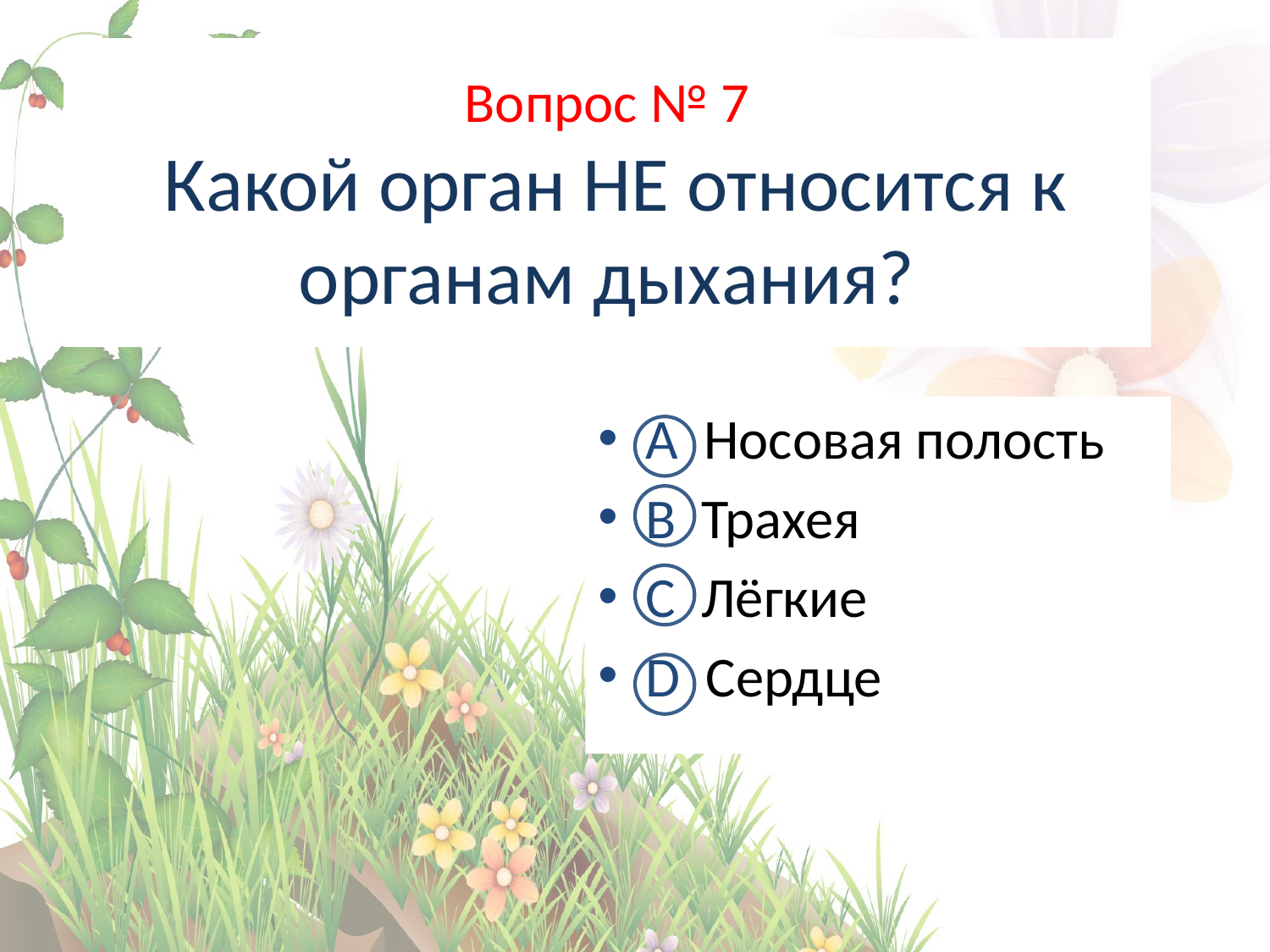

# Вопрос № 7 Какой орган НЕ относится к органам дыхания?
А  Носовая полость
В  Трахея
С  Лёгкие
D  Сердце